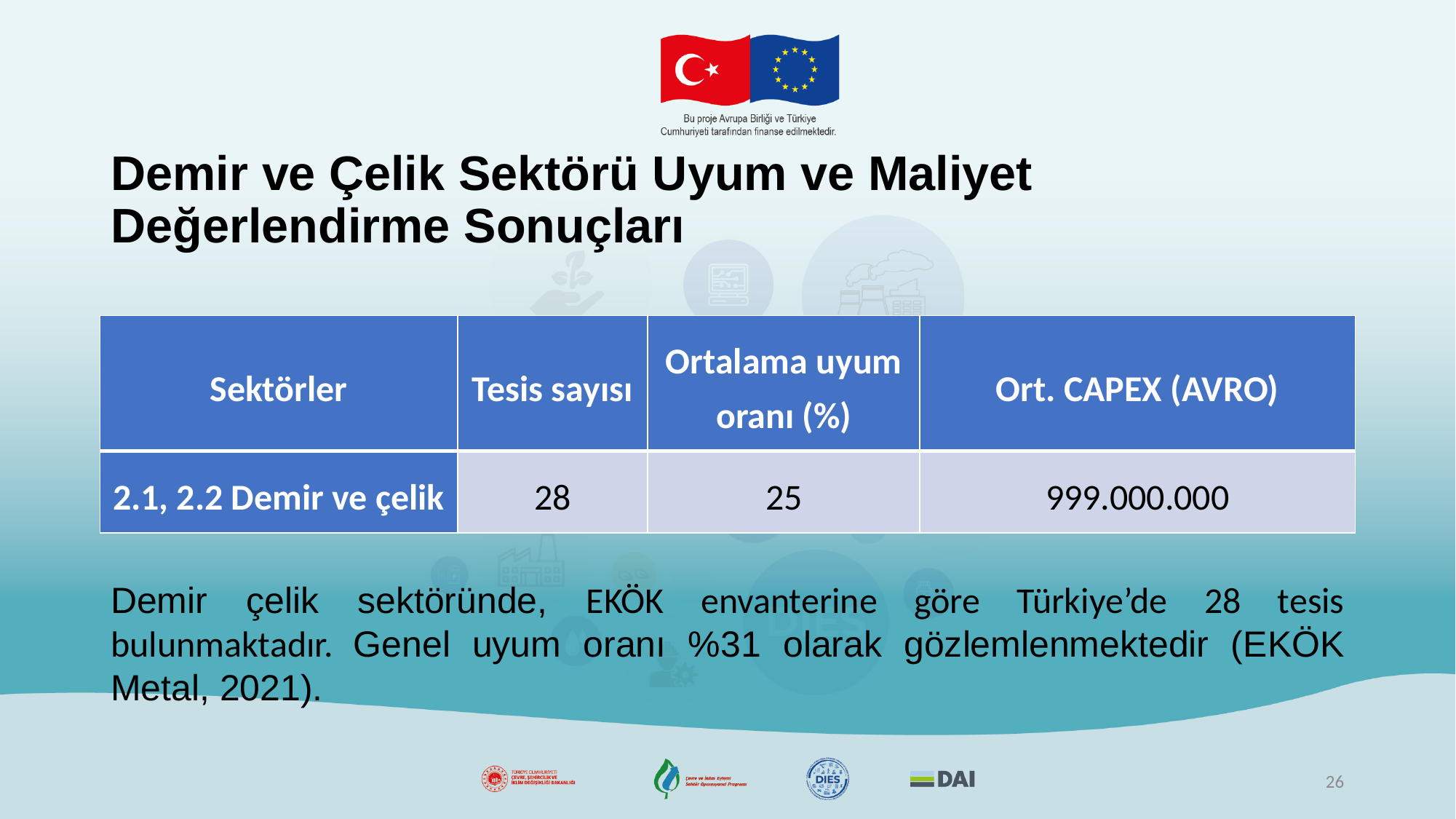

# Demir ve Çelik Sektörü Uyum ve Maliyet Değerlendirme Sonuçları
| Sektörler | Tesis sayısı | Ortalama uyum oranı (%) | Ort. CAPEX (AVRO) |
| --- | --- | --- | --- |
| 2.1, 2.2 Demir ve çelik | 28 | 25 | 999.000.000 |
Demir çelik sektöründe, EKÖK envanterine göre Türkiye’de 28 tesis bulunmaktadır. Genel uyum oranı %31 olarak gözlemlenmektedir (EKÖK Metal, 2021).

26